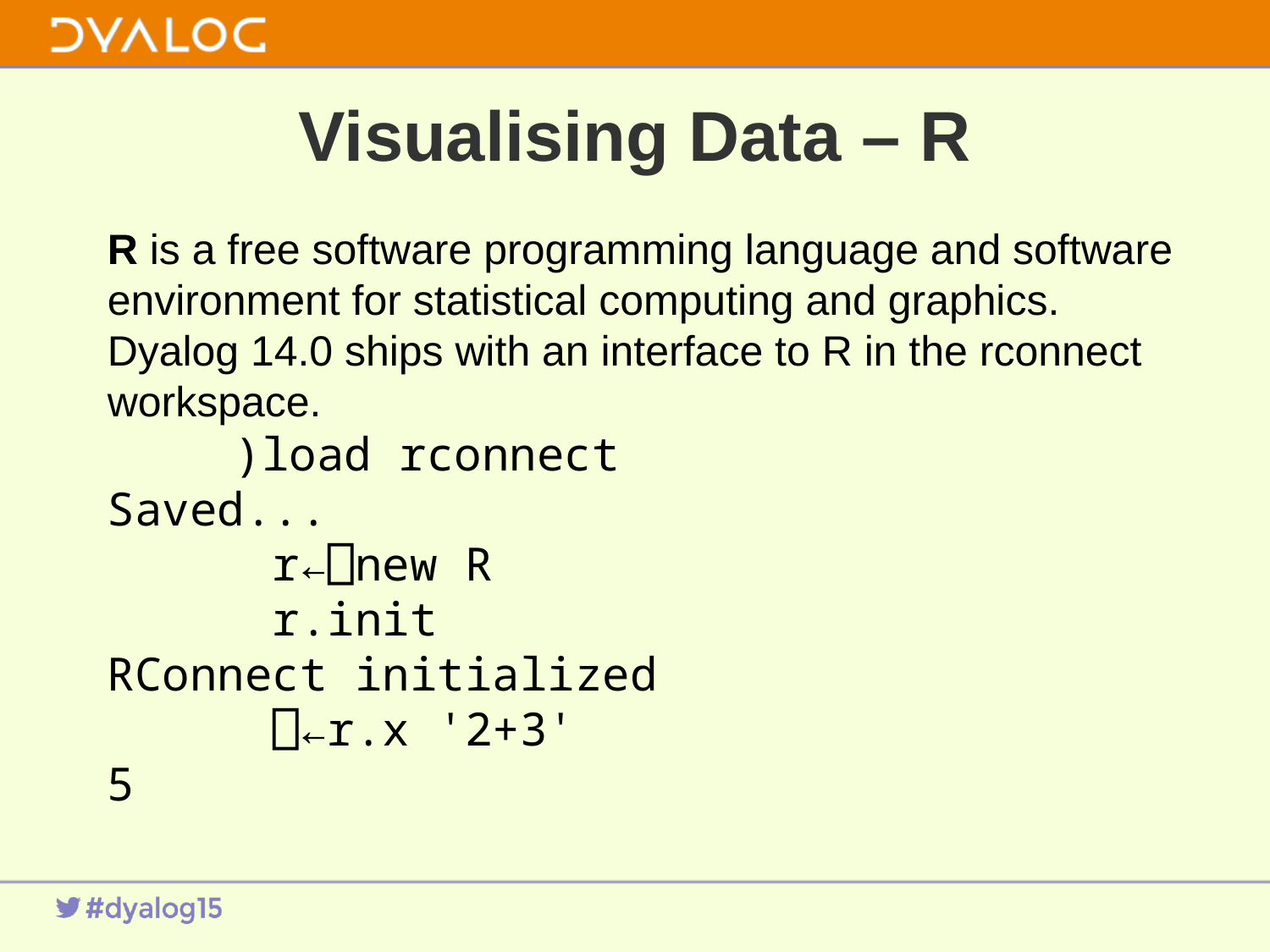

# Visualising Data – R
R is a free software programming language and software environment for statistical computing and graphics.
Dyalog 14.0 ships with an interface to R in the rconnect workspace.
	)load rconnect
Saved...
      r←⎕new R
      r.init
RConnect initialized
      ⎕←r.x '2+3'
5